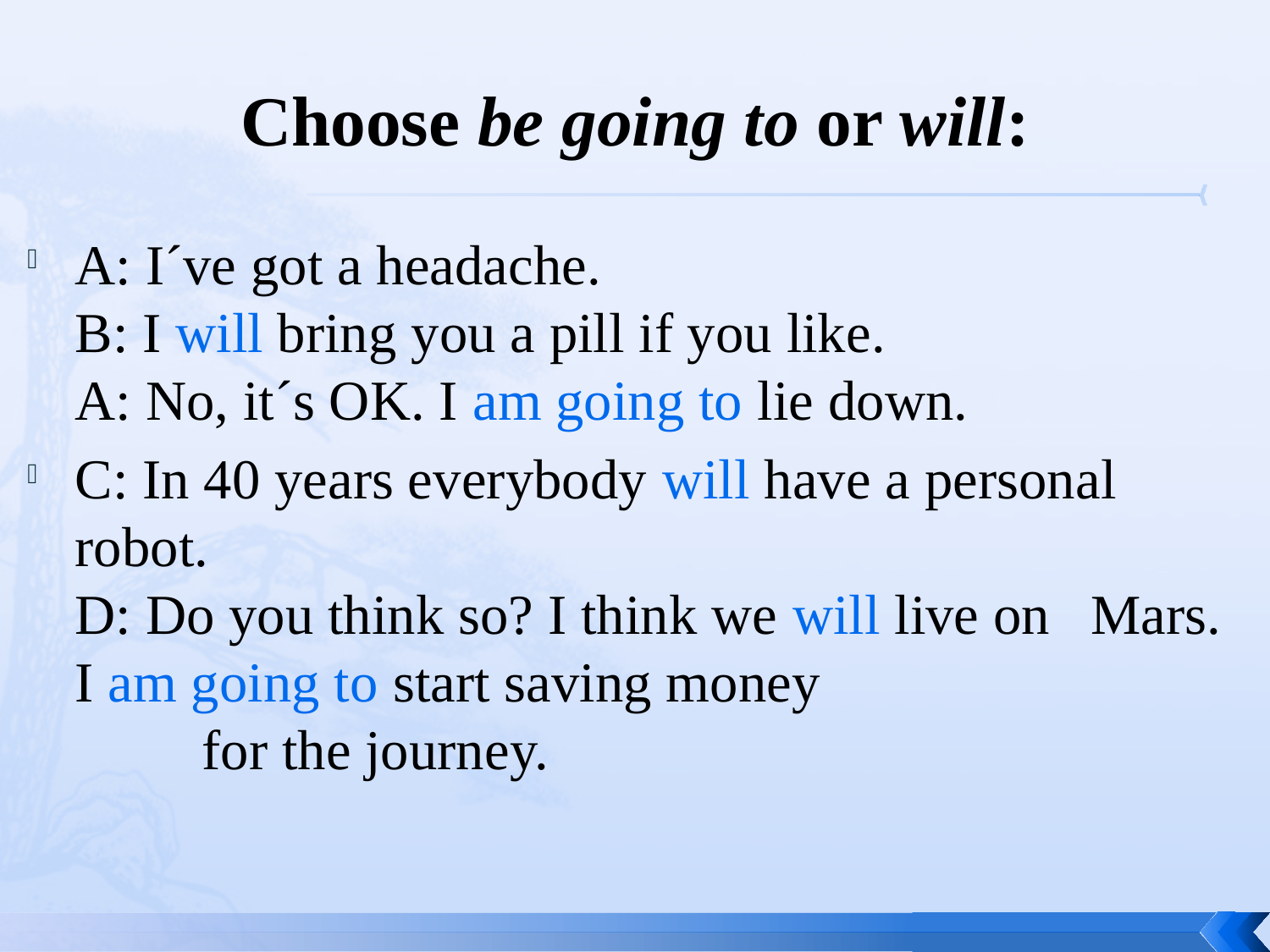

# Choose be going to or will:
A: I´ve got a headache.
B: I will bring you a pill if you like.
A: No, it´s OK. I am going to lie down.
C: In 40 years everybody will have a personal 	robot.
D: Do you think so? I think we will live on 	Mars. I am going to start saving money
	for the journey.